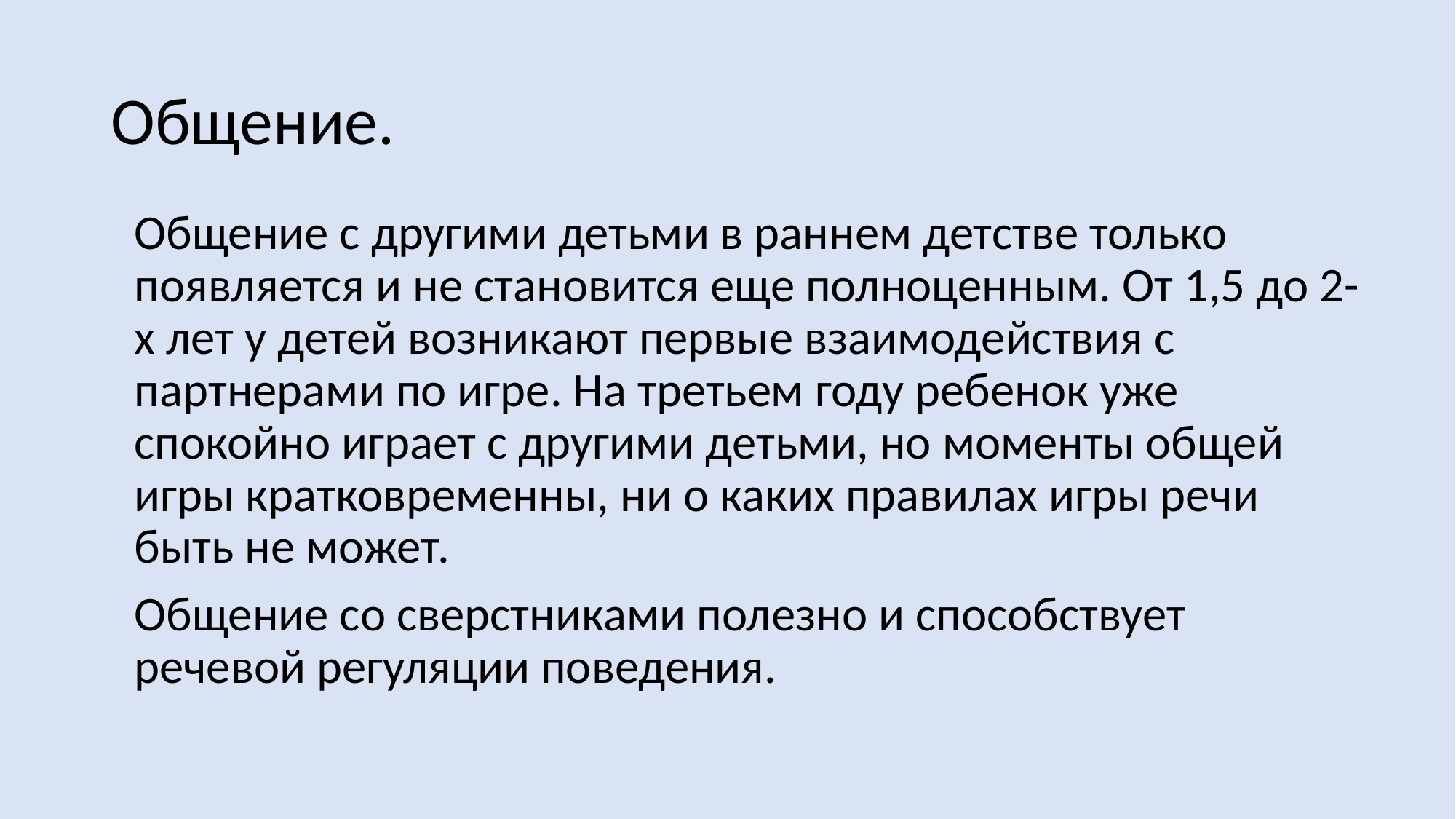

# Общение.
Общение с другими детьми в раннем детстве только появляется и не становится еще полноценным. От 1,5 до 2-х лет у детей возникают первые взаимодействия с партнерами по игре. На третьем году ребенок уже спокойно играет с другими детьми, но моменты общей игры кратковременны, ни о каких правилах игры речи быть не может.
Общение со сверстниками полезно и способствует речевой регуляции поведения.